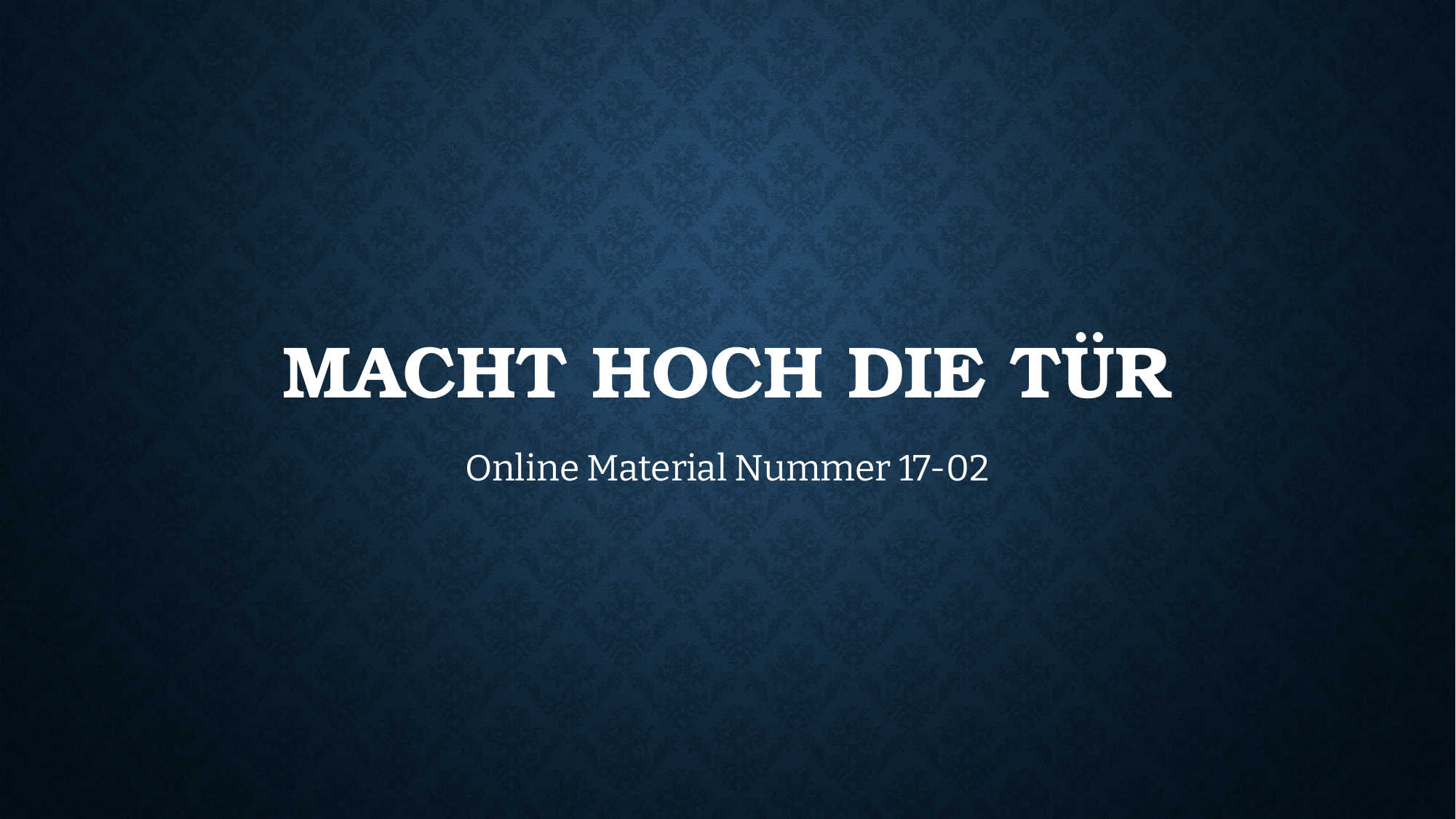

# Macht hoch die Tür
Online Material Nummer 17-02